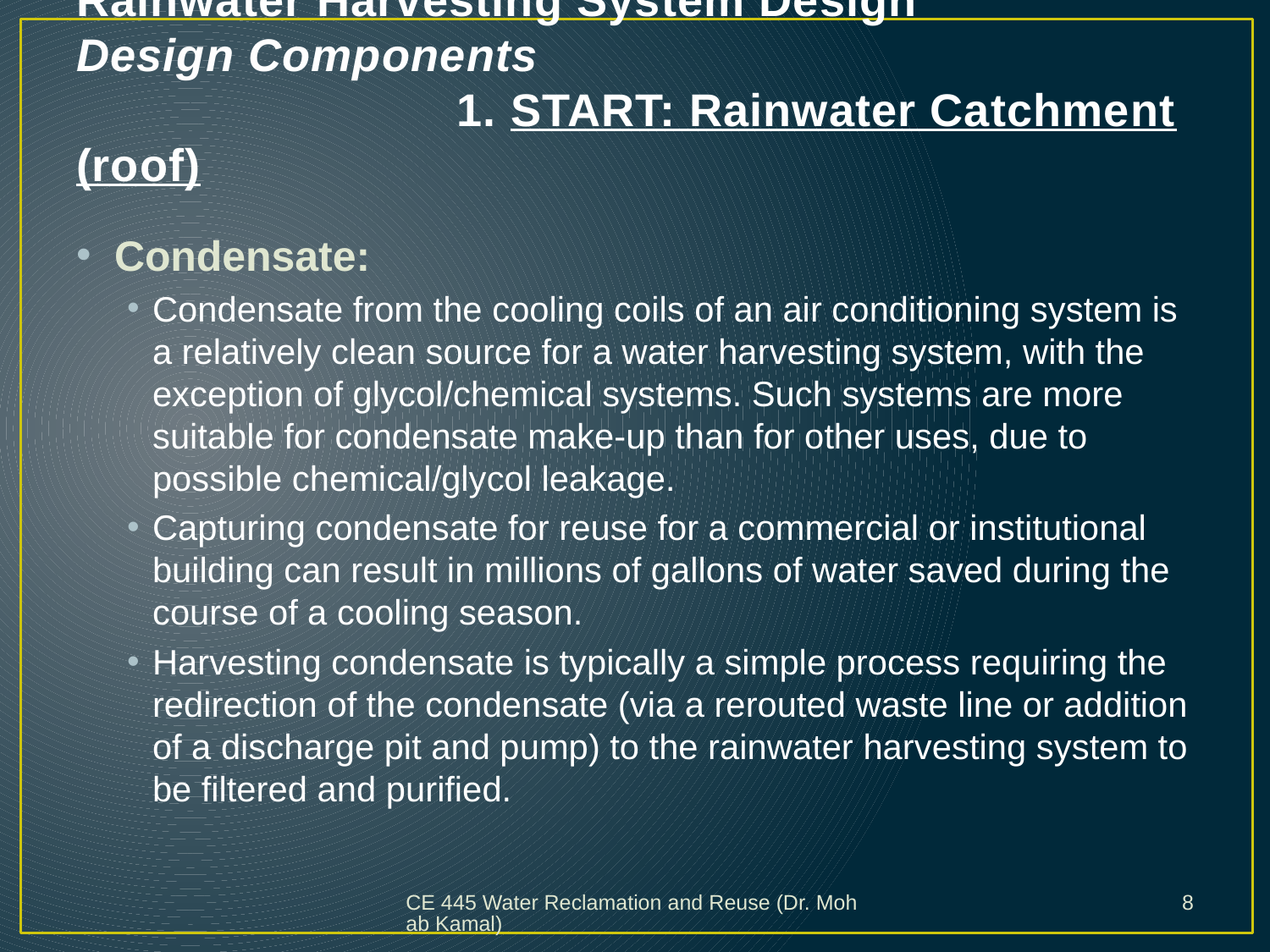

# Rainwater Harvesting System Design Design Components 1. START: Rainwater Catchment (roof)
Condensate:
Condensate from the cooling coils of an air conditioning system is a relatively clean source for a water harvesting system, with the exception of glycol/chemical systems. Such systems are more suitable for condensate make-up than for other uses, due to possible chemical/glycol leakage.
Capturing condensate for reuse for a commercial or institutional building can result in millions of gallons of water saved during the course of a cooling season.
Harvesting condensate is typically a simple process requiring the redirection of the condensate (via a rerouted waste line or addition of a discharge pit and pump) to the rainwater harvesting system to be filtered and purified.
CE 445 Water Reclamation and Reuse (Dr. Mohab Kamal)
8